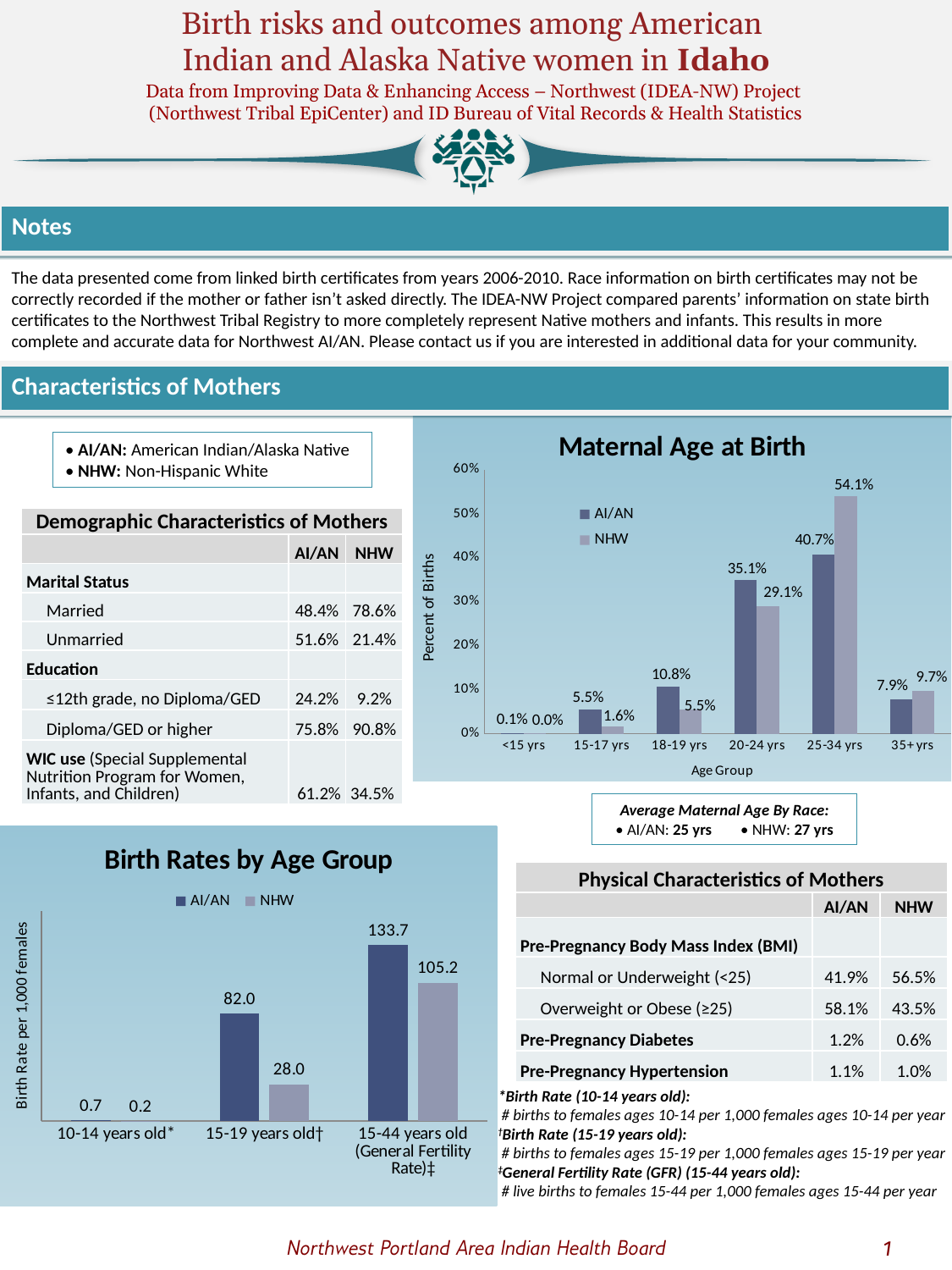

Birth risks and outcomes among American
Indian and Alaska Native women in Idaho
Data from Improving Data & Enhancing Access – Northwest (IDEA-NW) Project
(Northwest Tribal EpiCenter) and ID Bureau of Vital Records & Health Statistics
Notes
The data presented come from linked birth certificates from years 2006-2010. Race information on birth certificates may not be correctly recorded if the mother or father isn’t asked directly. The IDEA-NW Project compared parents’ information on state birth certificates to the Northwest Tribal Registry to more completely represent Native mothers and infants. This results in more complete and accurate data for Northwest AI/AN. Please contact us if you are interested in additional data for your community.
Characteristics of Mothers

### Chart: Maternal Age at Birth

| Category |  |  |
|---|---|---|
| <15 yrs | 0.0013113034356150013 | 0.00034292450302738037 |
| 15-17 yrs | 0.054550222921584055 | 0.015785243529979103 |
| 18-19 yrs | 0.10752688172043011 | 0.05458929432567111 |
| 20-24 yrs | 0.35064253868345135 | 0.29067138187858327 |
| 25-34 yrs | 0.4067663257277734 | 0.5412848952472807 |
| 35+ yrs | 0.07920272751114608 | 0.0973262605154584 |
• AI/AN: American Indian/Alaska Native
• NHW: Non-Hispanic White
| Demographic Characteristics of Mothers |  |  |
| --- | --- | --- |
|  | AI/AN | NHW |
| Marital Status |  |  |
| Married | 48.4% | 78.6% |
| Unmarried | 51.6% | 21.4% |
| Education |  |  |
| ≤12th grade, no Diploma/GED | 24.2% | 9.2% |
| Diploma/GED or higher | 75.8% | 90.8% |
| WIC use (Special Supplemental Nutrition Program for Women, Infants, and Children) | 61.2% | 34.5% |
Average Maternal Age By Race:
   • AI/AN: 25 yrs        • NHW: 27 yrs

### Chart: Birth Rates by Age Group

| Category |  |  |
|---|---|---|
| 10-14 years old* | 0.71 | 0.15 |
| 15-19 years old† | 81.99 | 27.99 |
| 15-44 years old
(General Fertility Rate)‡ | 133.66 | 105.24 |
| Physical Characteristics of Mothers |  |  |
| --- | --- | --- |
|  | AI/AN | NHW |
| Pre-Pregnancy Body Mass Index (BMI) |  |  |
| Normal or Underweight (<25) | 41.9% | 56.5% |
| Overweight or Obese (≥25) | 58.1% | 43.5% |
| Pre-Pregnancy Diabetes | 1.2% | 0.6% |
| Pre-Pregnancy Hypertension | 1.1% | 1.0% |
*Birth Rate (10-14 years old):
 # births to females ages 10-14 per 1,000 females ages 10-14 per year
†Birth Rate (15-19 years old):
 # births to females ages 15-19 per 1,000 females ages 15-19 per year
‡General Fertility Rate (GFR) (15-44 years old):
 # live births to females 15-44 per 1,000 females ages 15-44 per year
Northwest Portland Area Indian Health Board
1